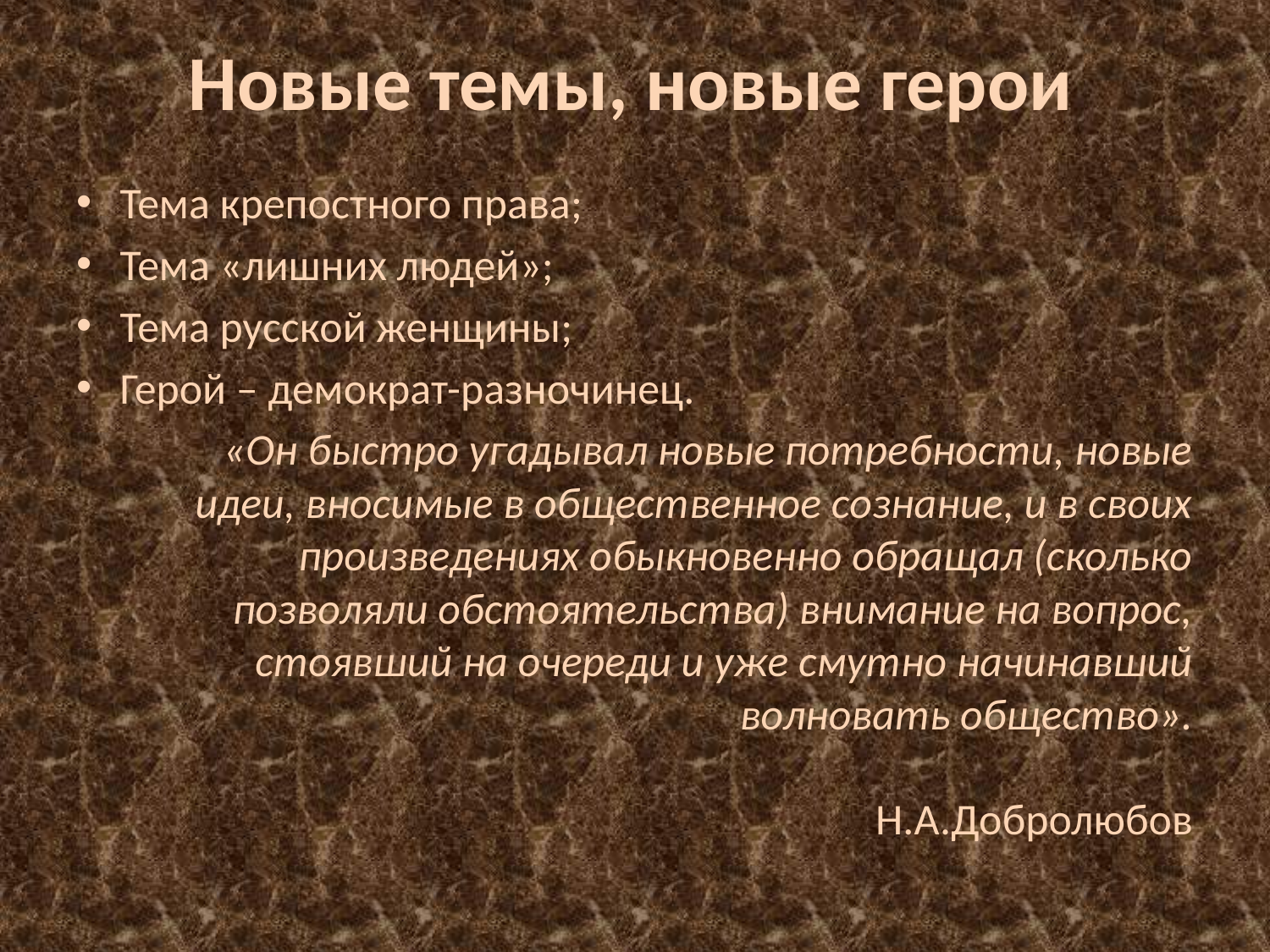

# Новые темы, новые герои
Тема крепостного права;
Тема «лишних людей»;
Тема русской женщины;
Герой – демократ-разночинец.
	«Он быстро угадывал новые потребности, новые идеи, вносимые в общественное сознание, и в своих произведениях обыкновенно обращал (сколько позволяли обстоятельства) внимание на вопрос, стоявший на очереди и уже смутно начинавший волновать общество».
Н.А.Добролюбов